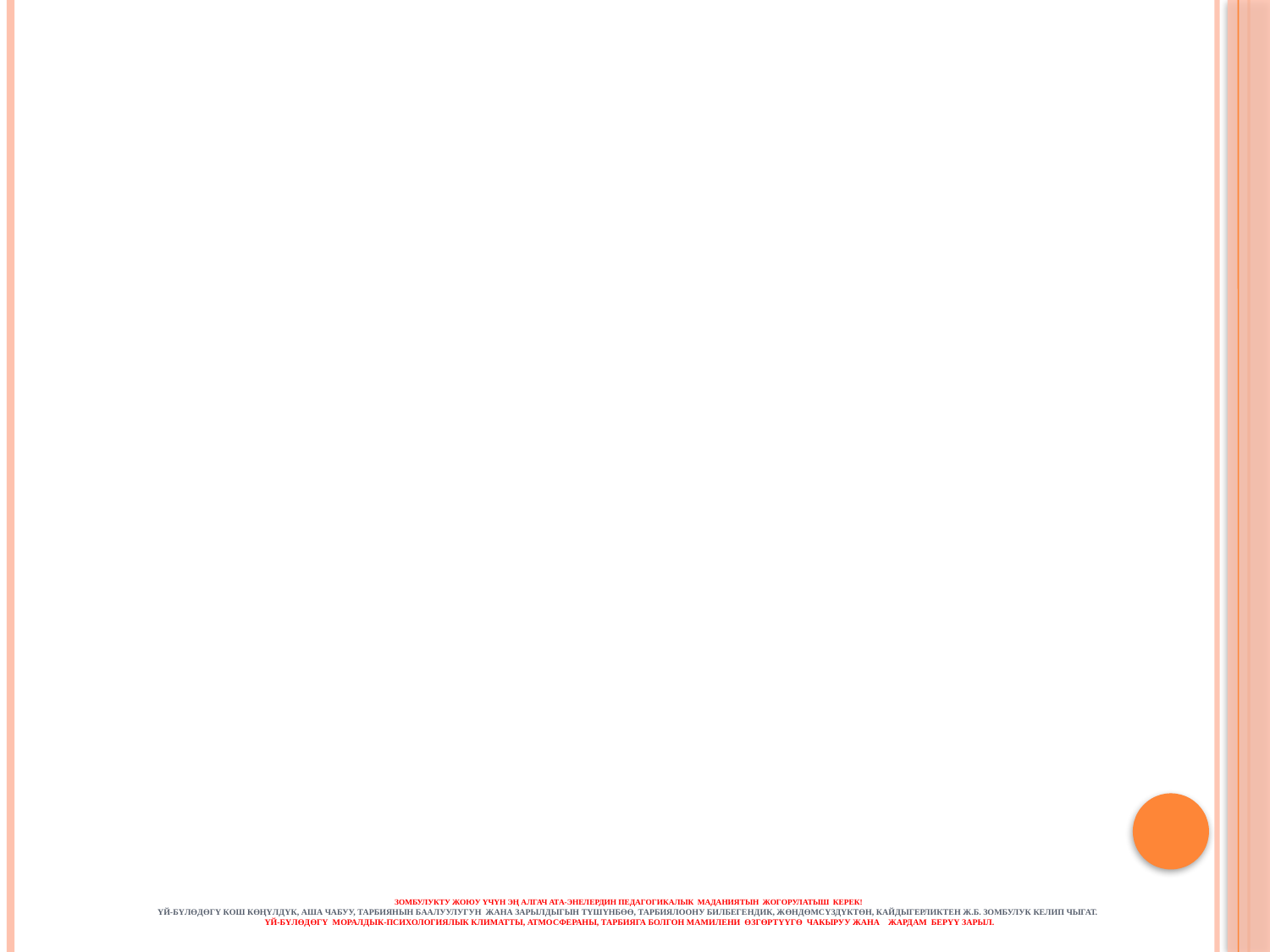

# Зомбулукту жоюу үчүн эң алгач ата-энелердин педагогикалык  маданиятын  жогорулатыш  керек! Үй-бүлөдөгү кош көңүлдүк, аша чабуу, тарбиянын баалуулугун  жана зарылдыгын түшүнбөө, тарбиялоону билбегендик, жөндөмсүздүктөн, кайдыгерликтен ж.б. зомбулук келип чыгат. Үй-бүлөдөгү  моралдык-психологиялык климатты, атмосфераны, тарбияга болгон мамилени  өзгөртүүгө  чакыруу жана    жардам  берүү зарыл.